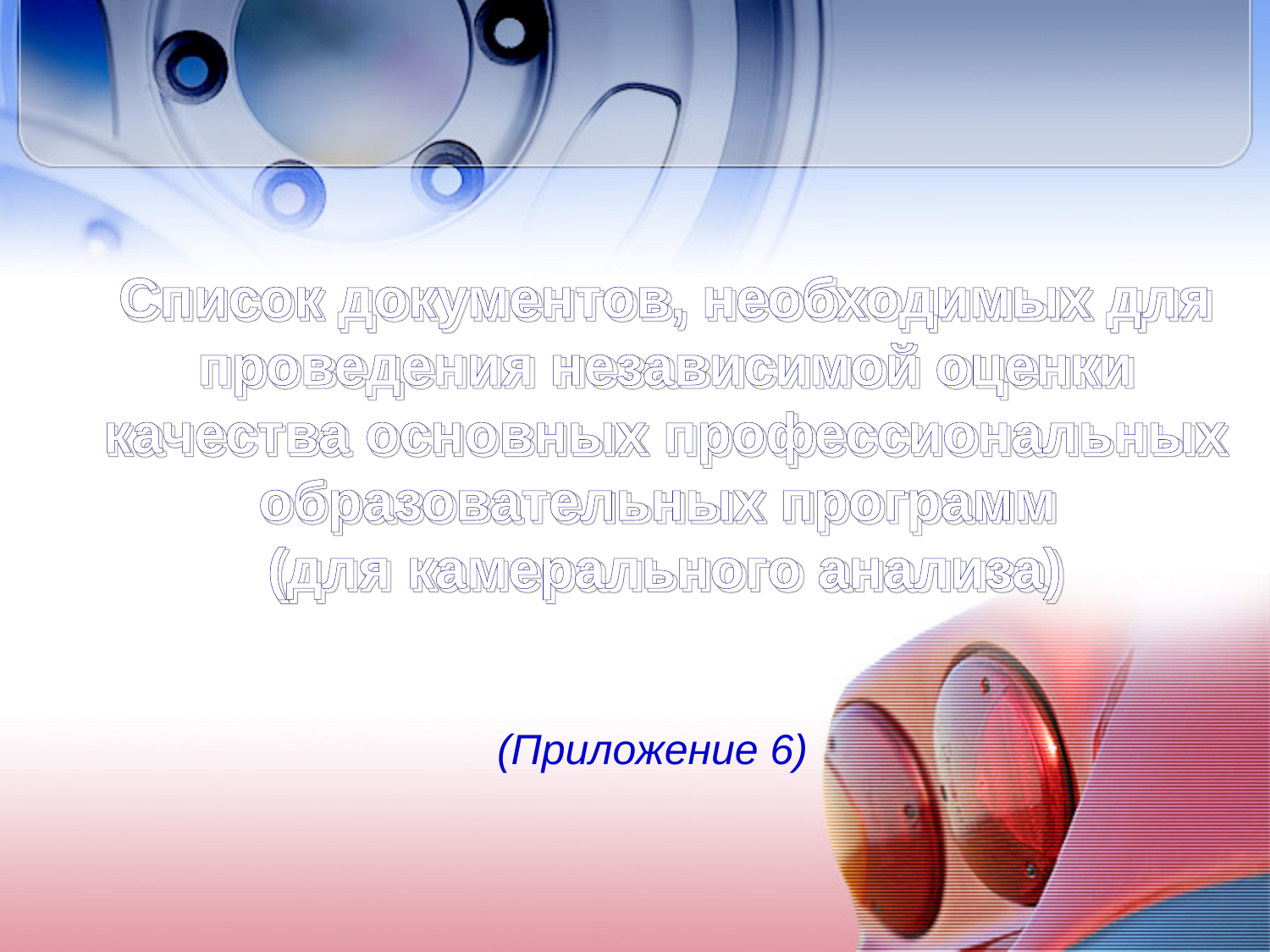

# Список документов, необходимых для проведения независимой оценки качества основных профессиональных образовательных программ (для камерального анализа)
(Приложение 6)